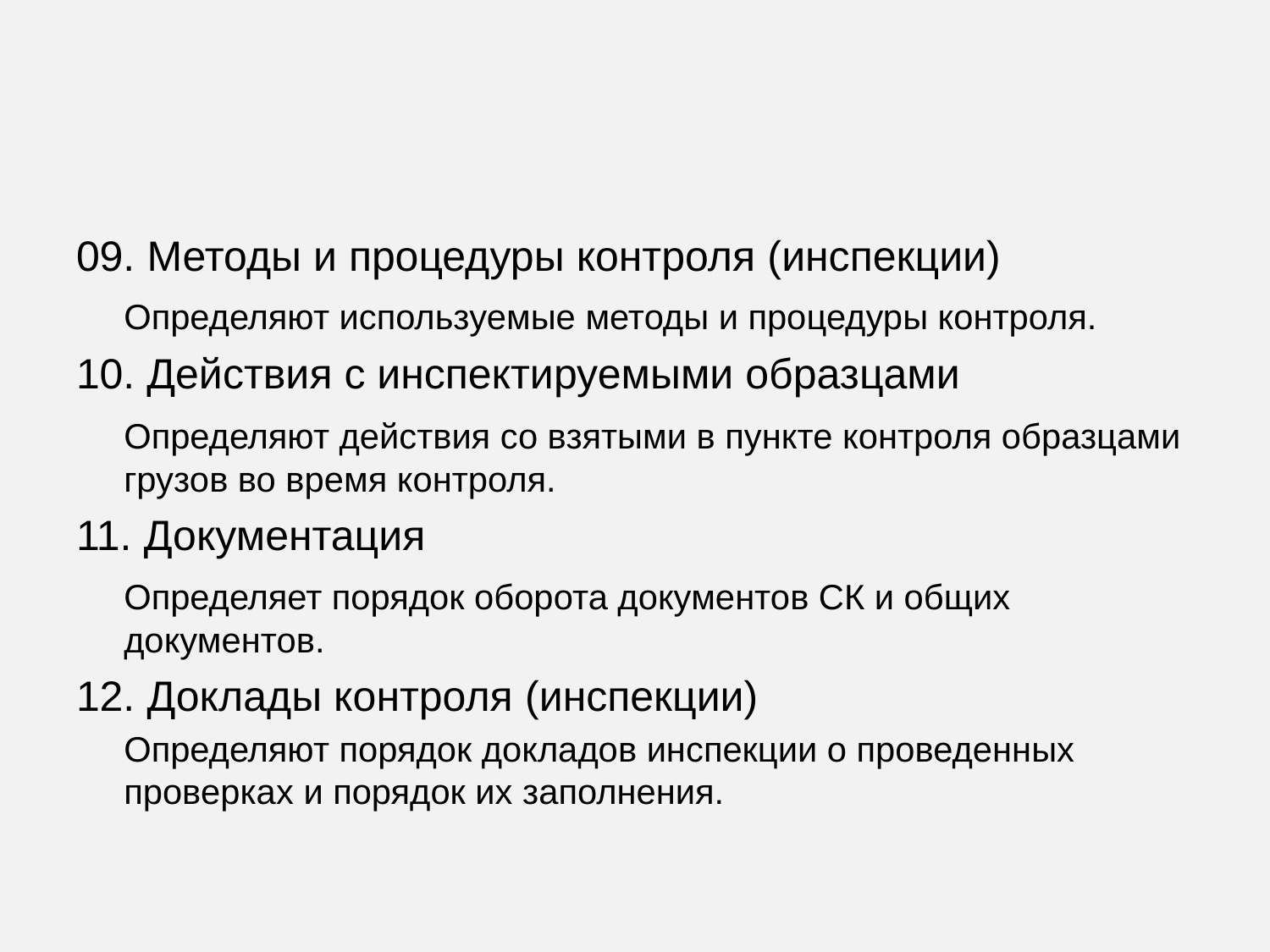

#
09. Методы и процедуры контроля (инспекции)
	Определяют используемые методы и процедуры контроля.
10. Действия с инспектируемыми образцами
	Определяют действия со взятыми в пункте контроля образцами грузов во время контроля.
11. Документация
	Определяет порядок оборота документов СК и общих документов.
12. Доклады контроля (инспекции)
	Определяют порядок докладов инспекции о проведенных проверках и порядок их заполнения.